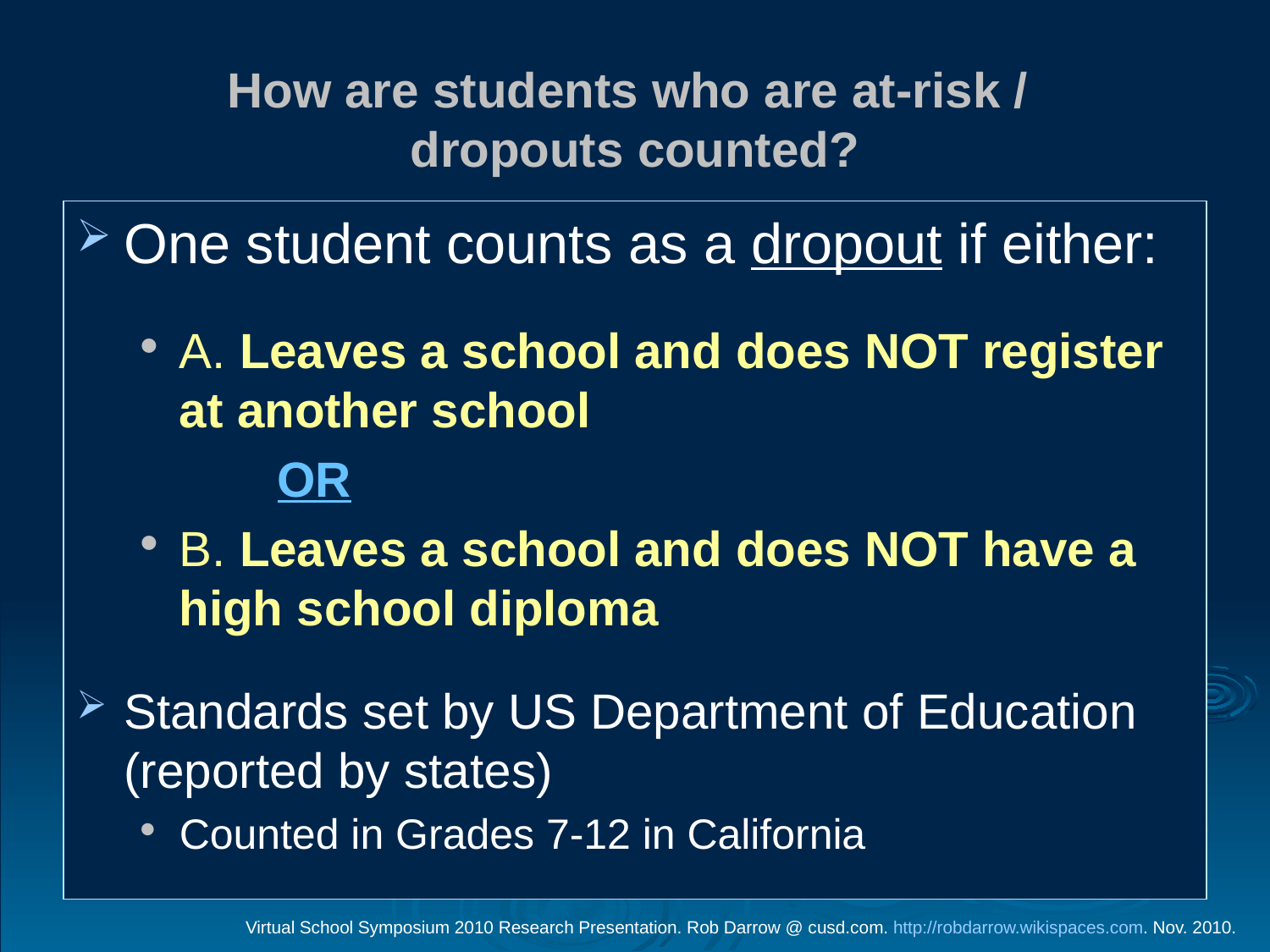

# How are students who are at-risk / dropouts counted?
One student counts as a dropout if either:

A. Leaves a school and does NOT register at another school
          OR
B. Leaves a school and does NOT have a high school diploma

Standards set by US Department of Education (reported by states)
Counted in Grades 7-12 in California